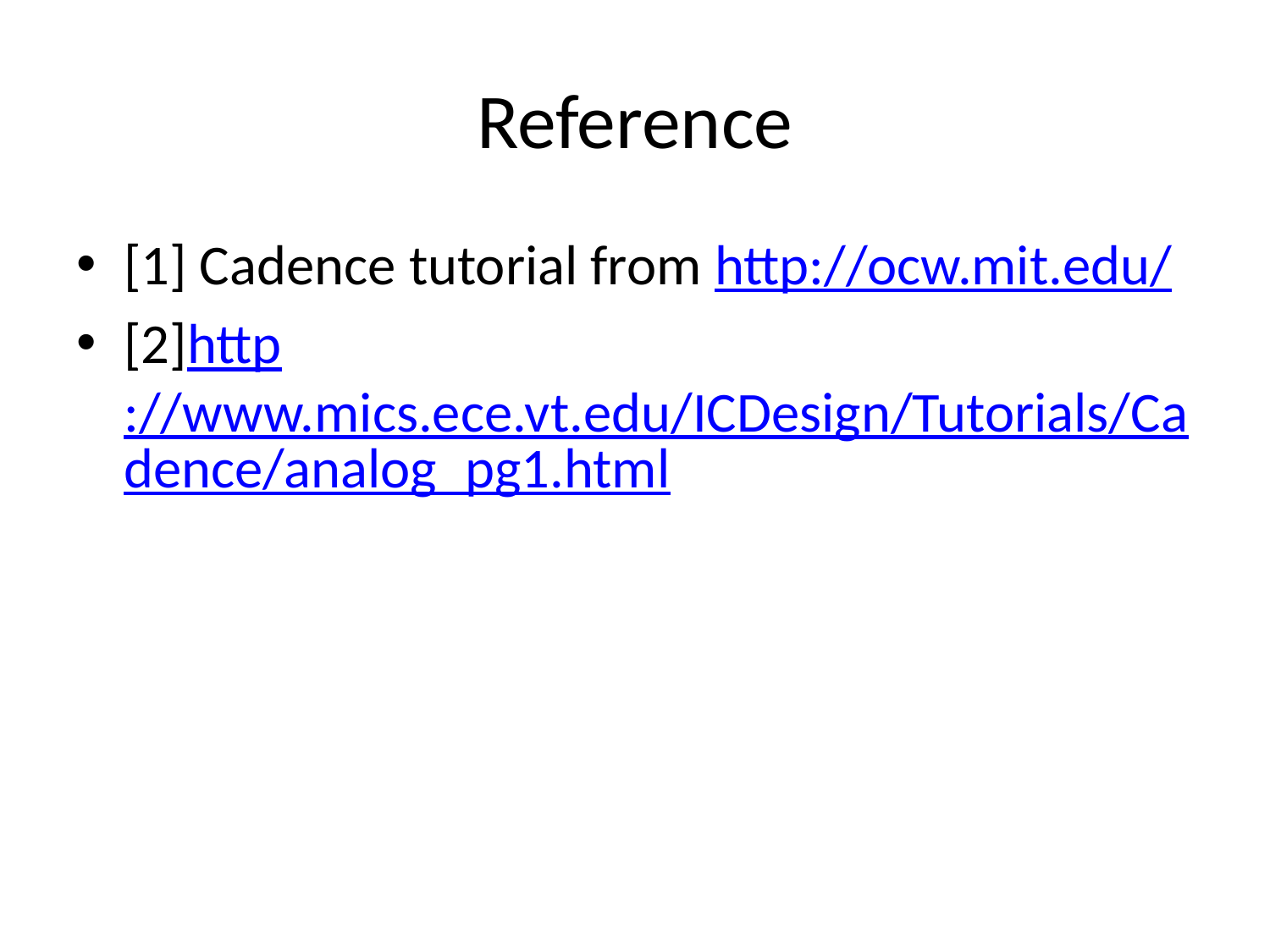

# Reference
[1] Cadence tutorial from http://ocw.mit.edu/
[2]http://www.mics.ece.vt.edu/ICDesign/Tutorials/Cadence/analog_pg1.html